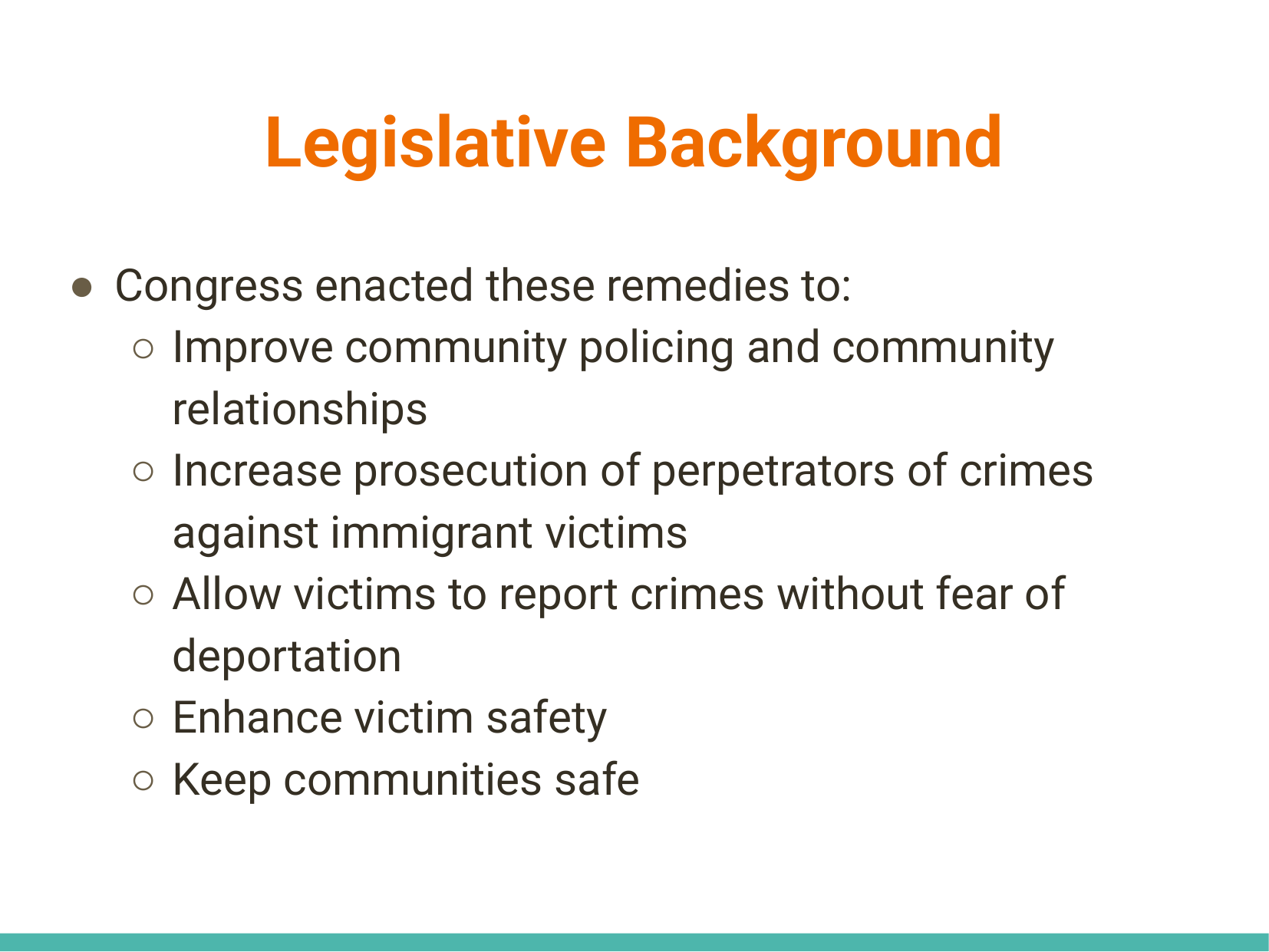

# Legislative Background
Congress enacted these remedies to:
Improve community policing and community relationships
Increase prosecution of perpetrators of crimes against immigrant victims
Allow victims to report crimes without fear of deportation
Enhance victim safety
Keep communities safe